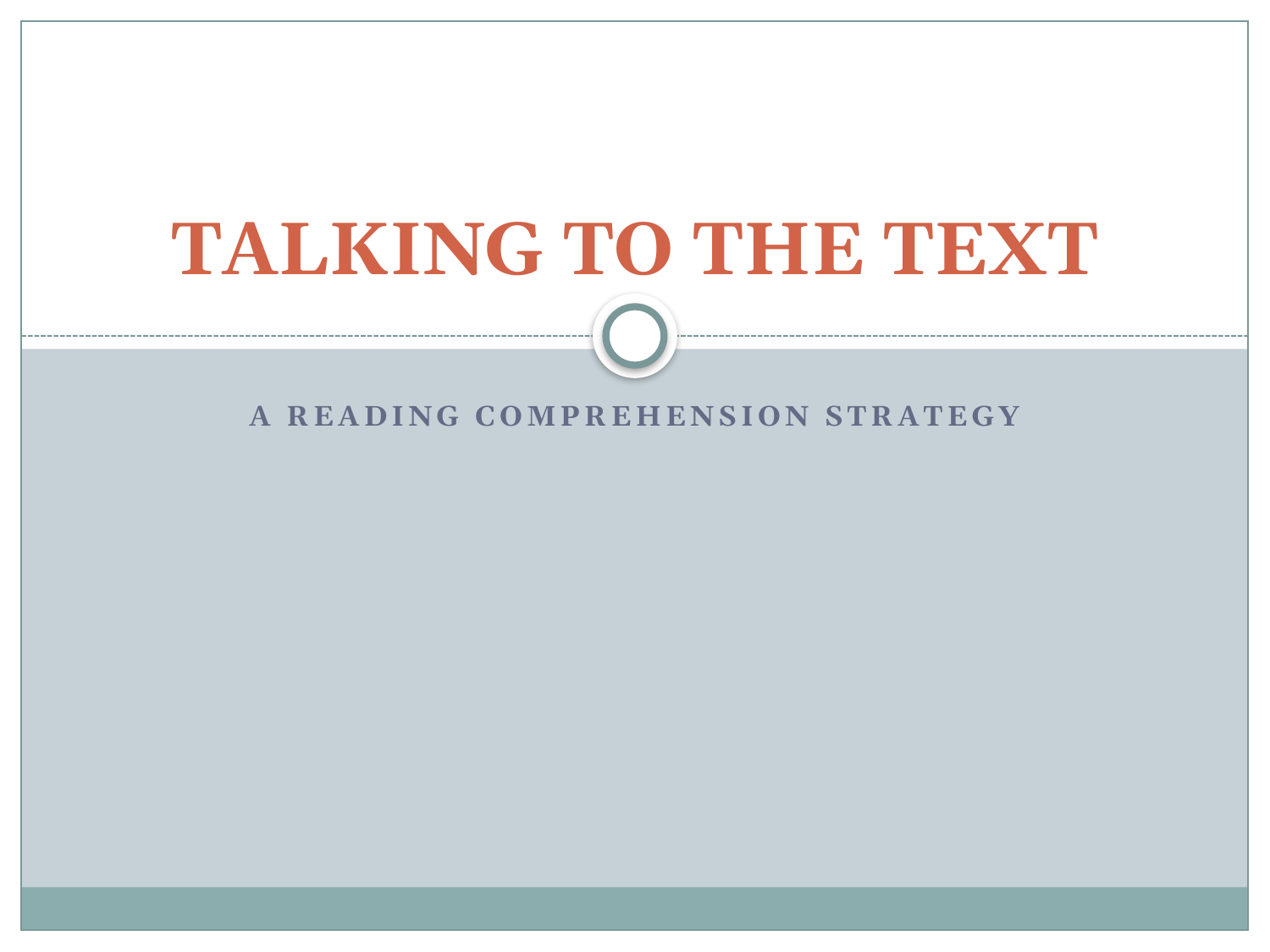

# TALKING TO THE TEXT
A reading Comprehension Strategy